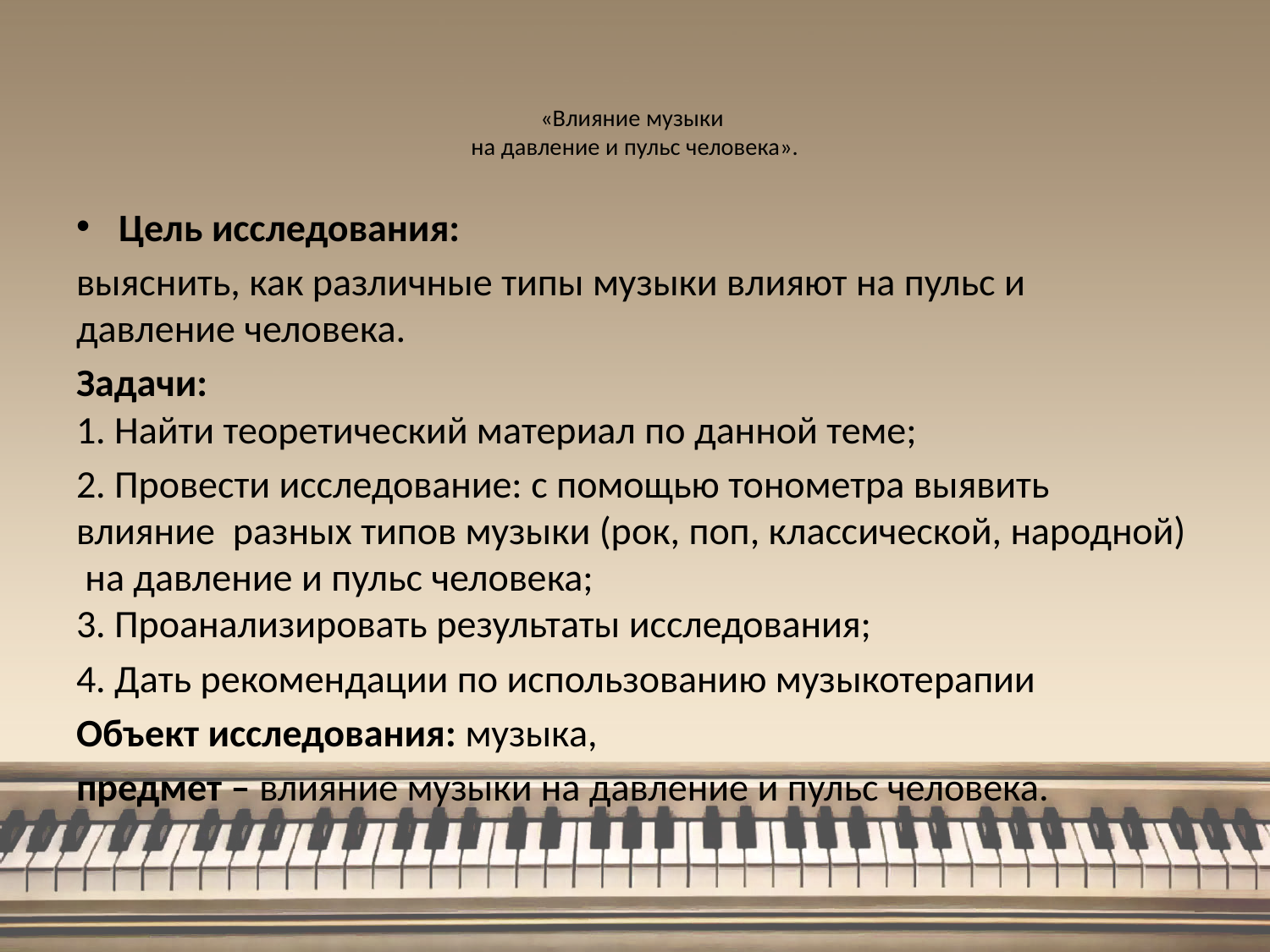

# «Влияние музыки на давление и пульс человека».
Цель исследования:
выяснить, как различные типы музыки влияют на пульс и давление человека.
Задачи:
1. Найти теоретический материал по данной теме;
2. Провести исследование: с помощью тонометра выявить влияние  разных типов музыки (рок, поп, классической, народной)  на давление и пульс человека;
3. Проанализировать результаты исследования;
4. Дать рекомендации по использованию музыкотерапии
Объект исследования: музыка,
предмет – влияние музыки на давление и пульс человека.